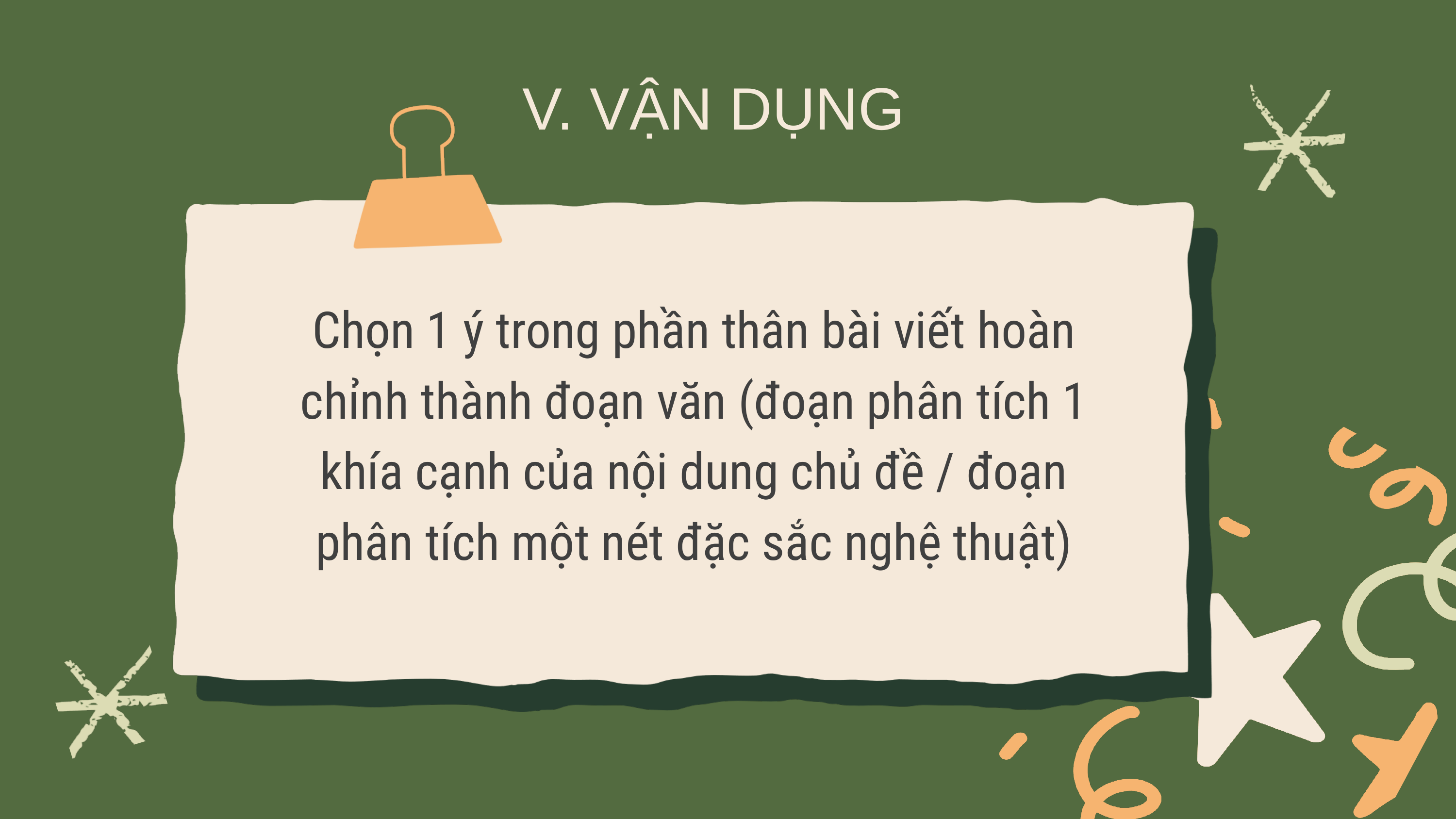

V. VẬN DỤNG

Chọn 1 ý trong phần thân bài viết hoàn chỉnh thành đoạn văn (đoạn phân tích 1 khía cạnh của nội dung chủ đề / đoạn phân tích một nét đặc sắc nghệ thuật)